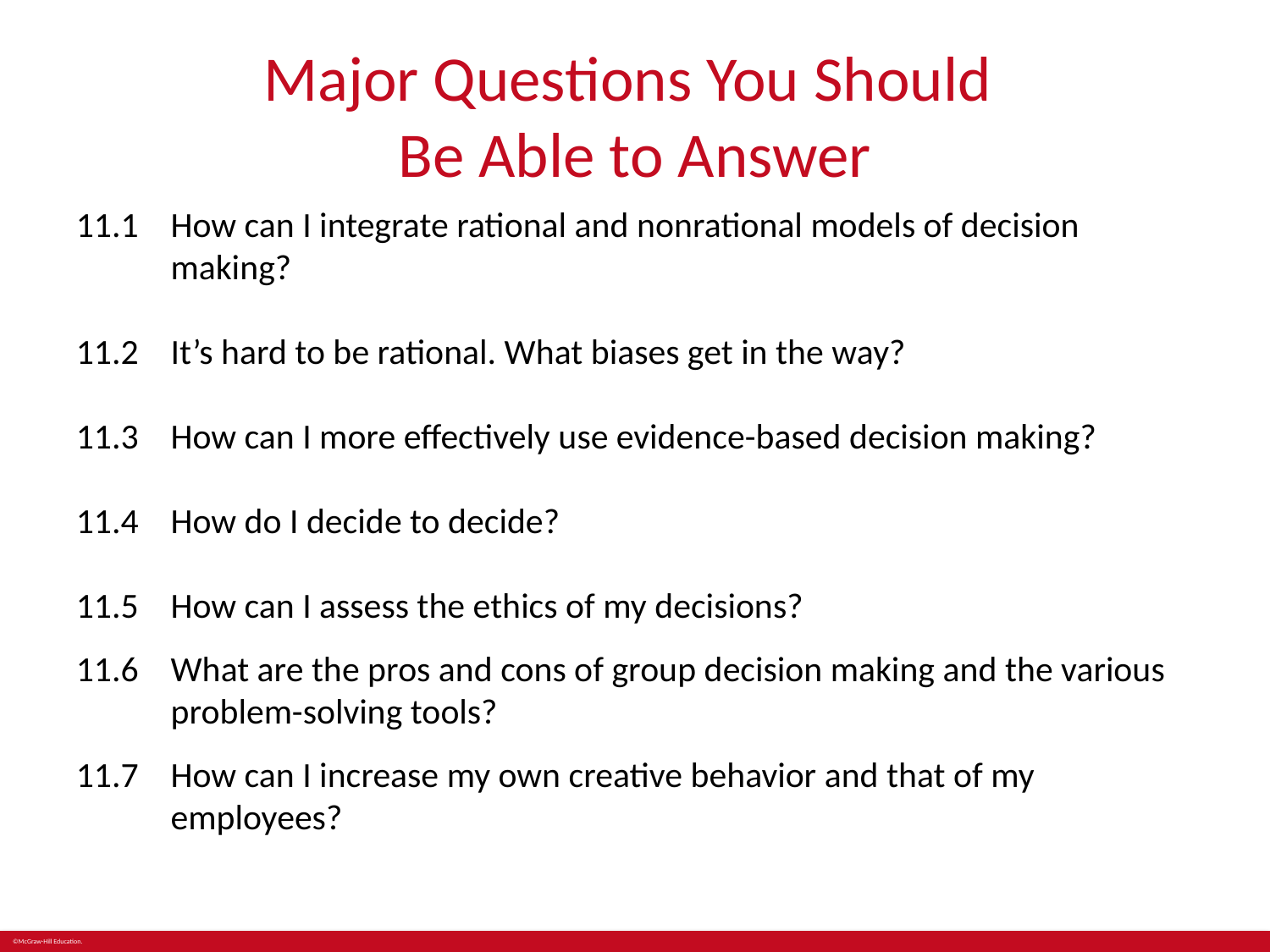

# Major Questions You Should Be Able to Answer
11.1   	How can I integrate rational and nonrational models of decision making?
11.2   	It’s hard to be rational. What biases get in the way?
11.3   	How can I more effectively use evidence-based decision making?
11.4   	How do I decide to decide?
11.5   	How can I assess the ethics of my decisions?
11.6   	What are the pros and cons of group decision making and the various problem-solving tools?
11.7   	How can I increase my own creative behavior and that of my employees?